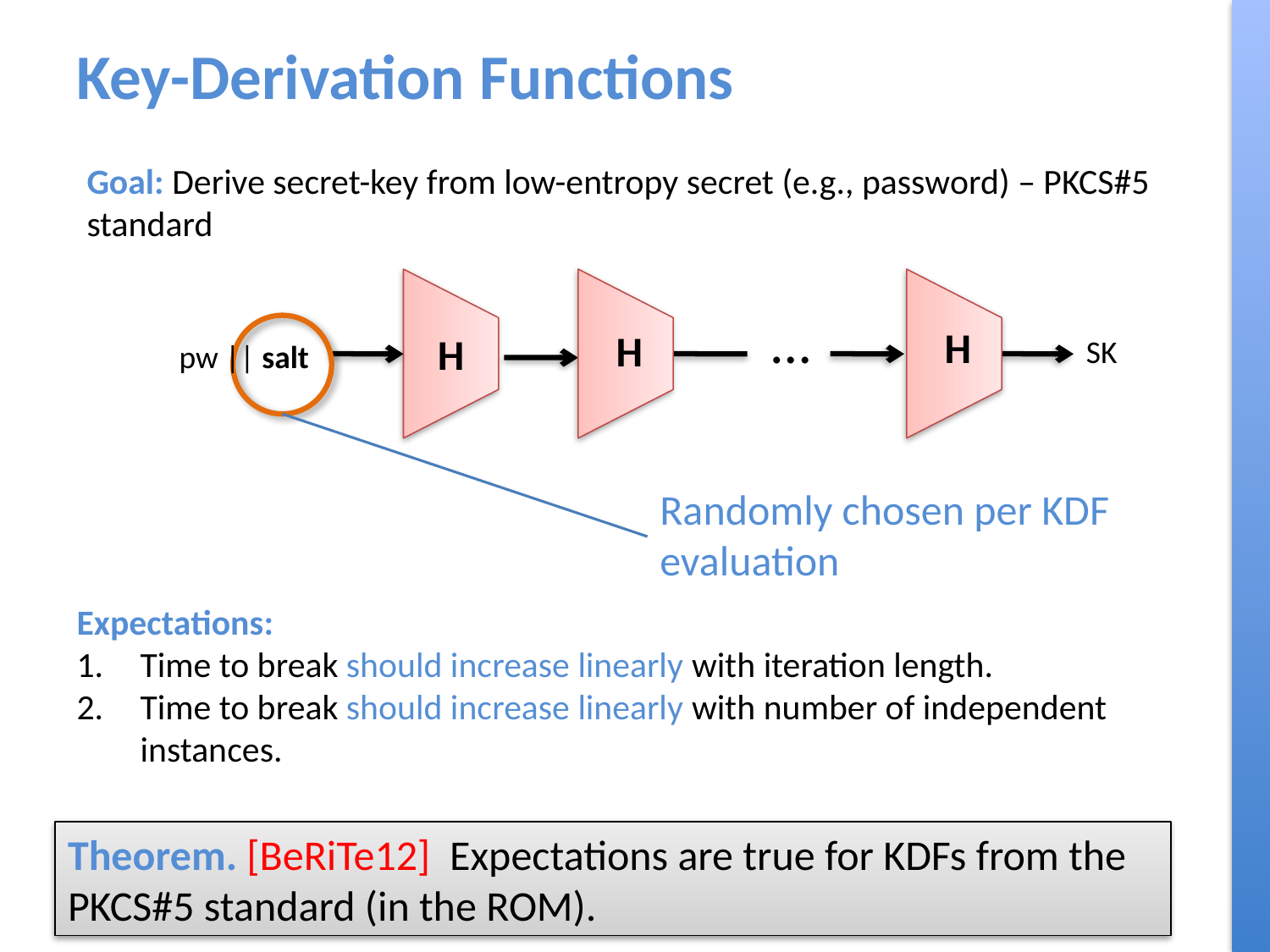

# Key-Derivation Functions
Goal: Derive secret-key from low-entropy secret (e.g., password) – PKCS#5 standard

…

H
H
H
SK
pw || salt
Randomly chosen per KDF evaluation
Expectations:
Time to break should increase linearly with iteration length.
Time to break should increase linearly with number of independent instances.
Theorem. [BeRiTe12]  Expectations are true for KDFs from the PKCS#5 standard (in the ROM).